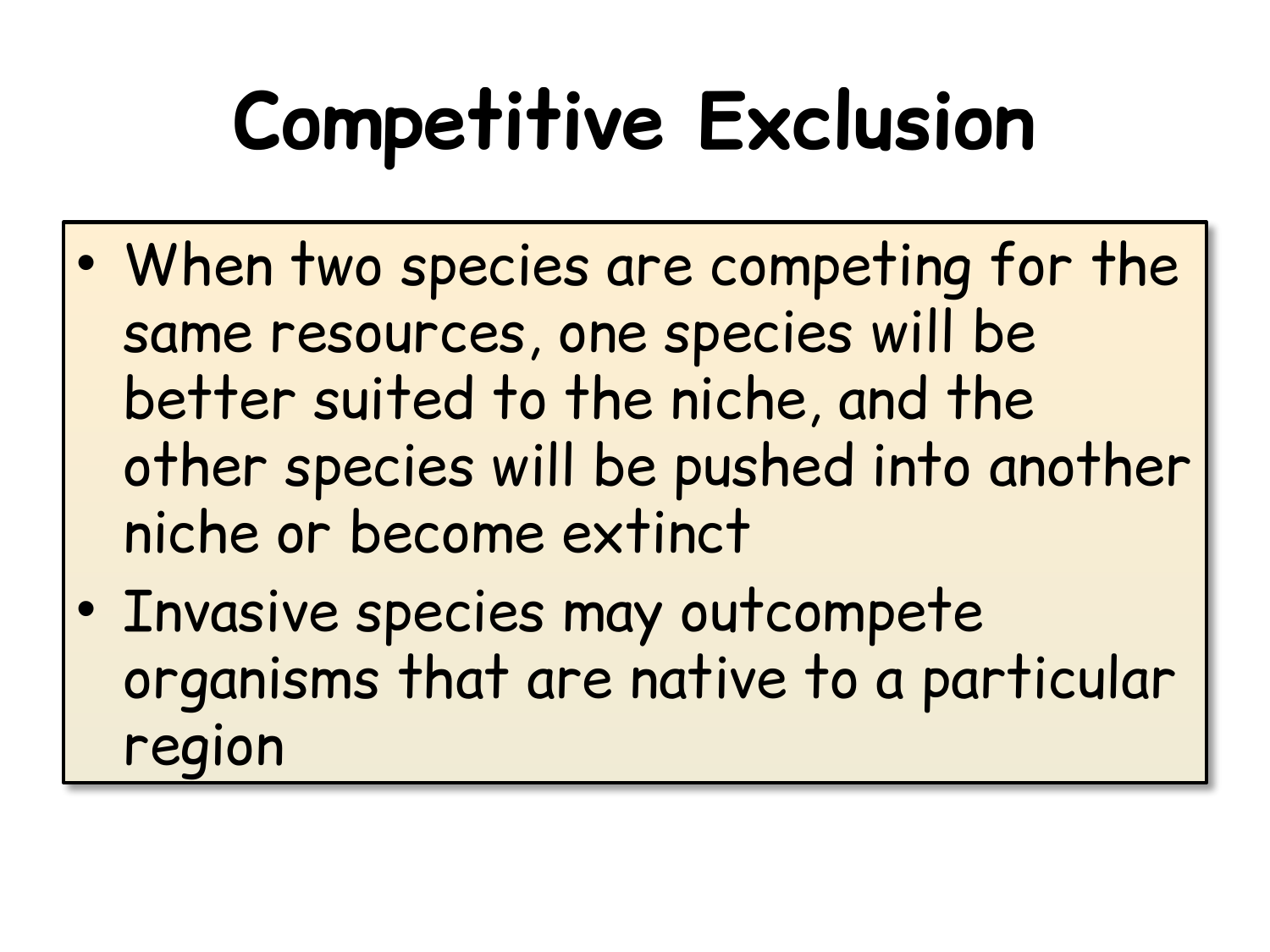

# Competitive Exclusion
When two species are competing for the same resources, one species will be better suited to the niche, and the other species will be pushed into another niche or become extinct
Invasive species may outcompete organisms that are native to a particular region